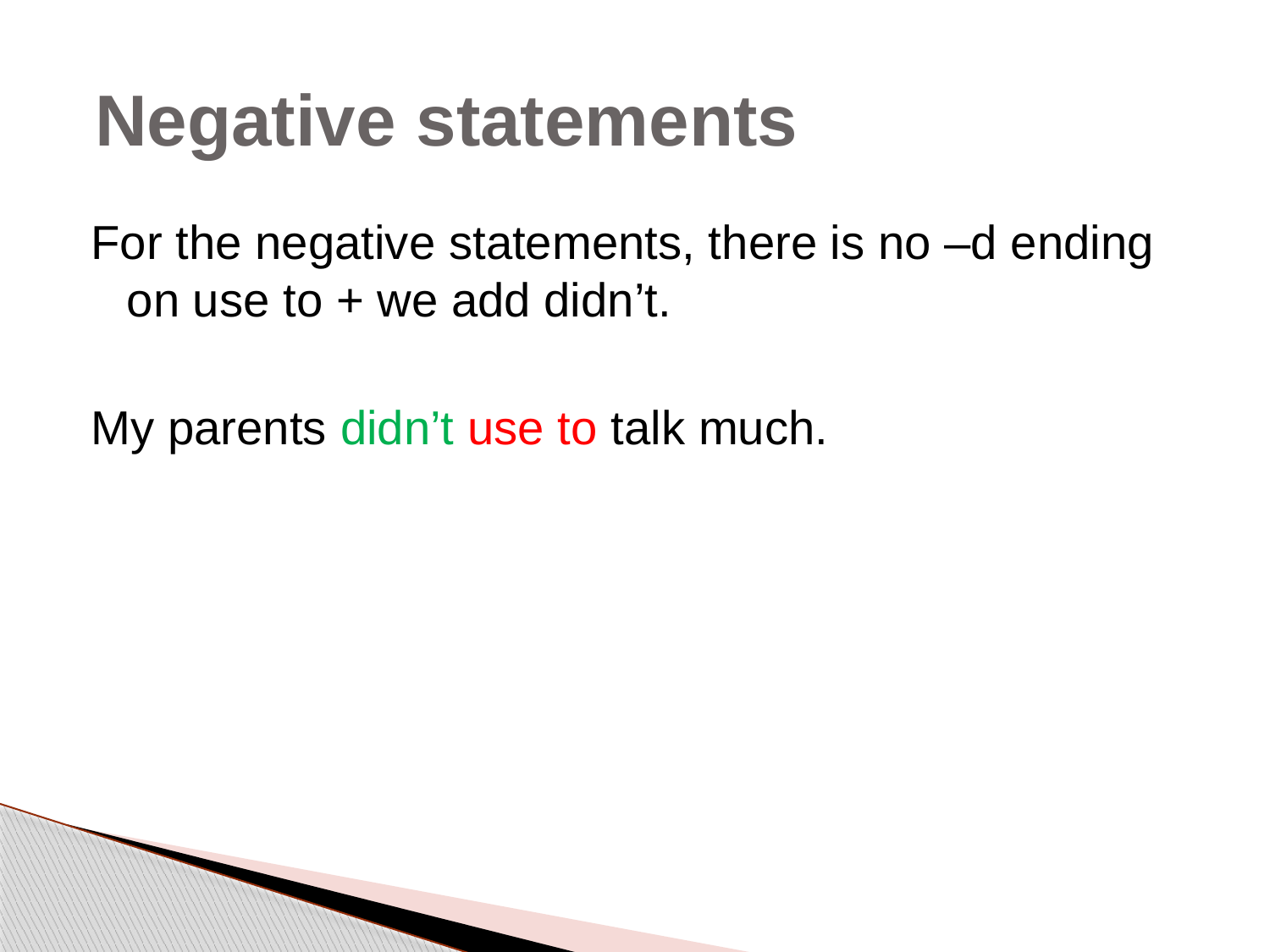

# Negative statements
For the negative statements, there is no –d ending on use to + we add didn’t.

My parents didn’t use to talk much.